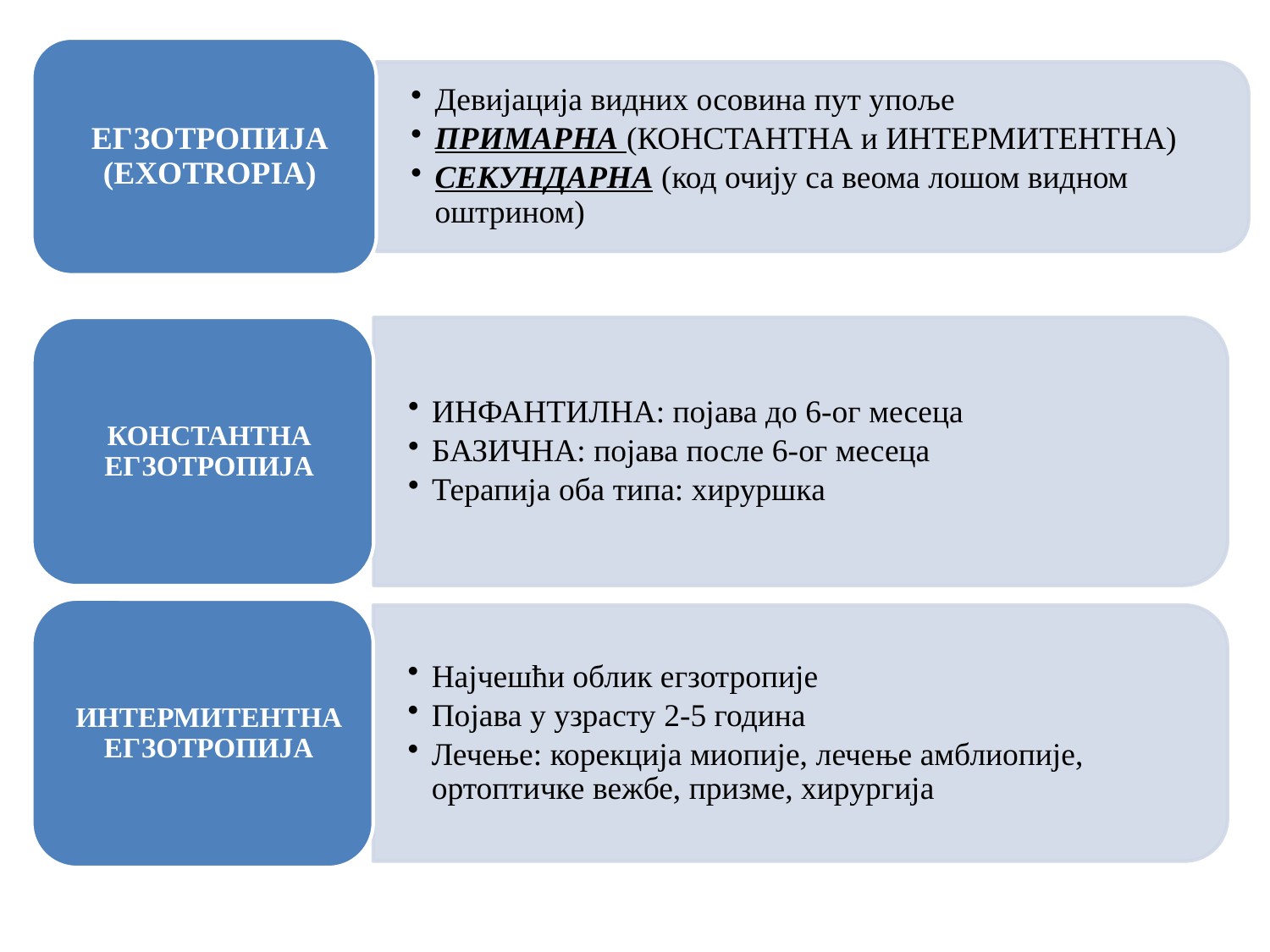

Девијација видних осовина пут упоље
ПРИМАРНА (КОНСТАНТНА и ИНТЕРМИТЕНТНА)
СЕКУНДАРНА (код очију са веома лошом видном оштрином)
ЕГЗОТРОПИЈА (EXOTROPIA)
ИНФАНТИЛНА: појава до 6-ог месеца
БАЗИЧНА: појава после 6-ог месеца
Терапија оба типа: хируршка
КОНСТАНТНА ЕГЗОТРОПИЈА
Најчешћи облик егзотропије
Појава у узрасту 2-5 година
Лечење: корекција миопије, лечење амблиопије,            ортоптичке вежбе, призме, хирургија
ИНТЕРМИТЕНТНА ЕГЗОТРОПИЈА